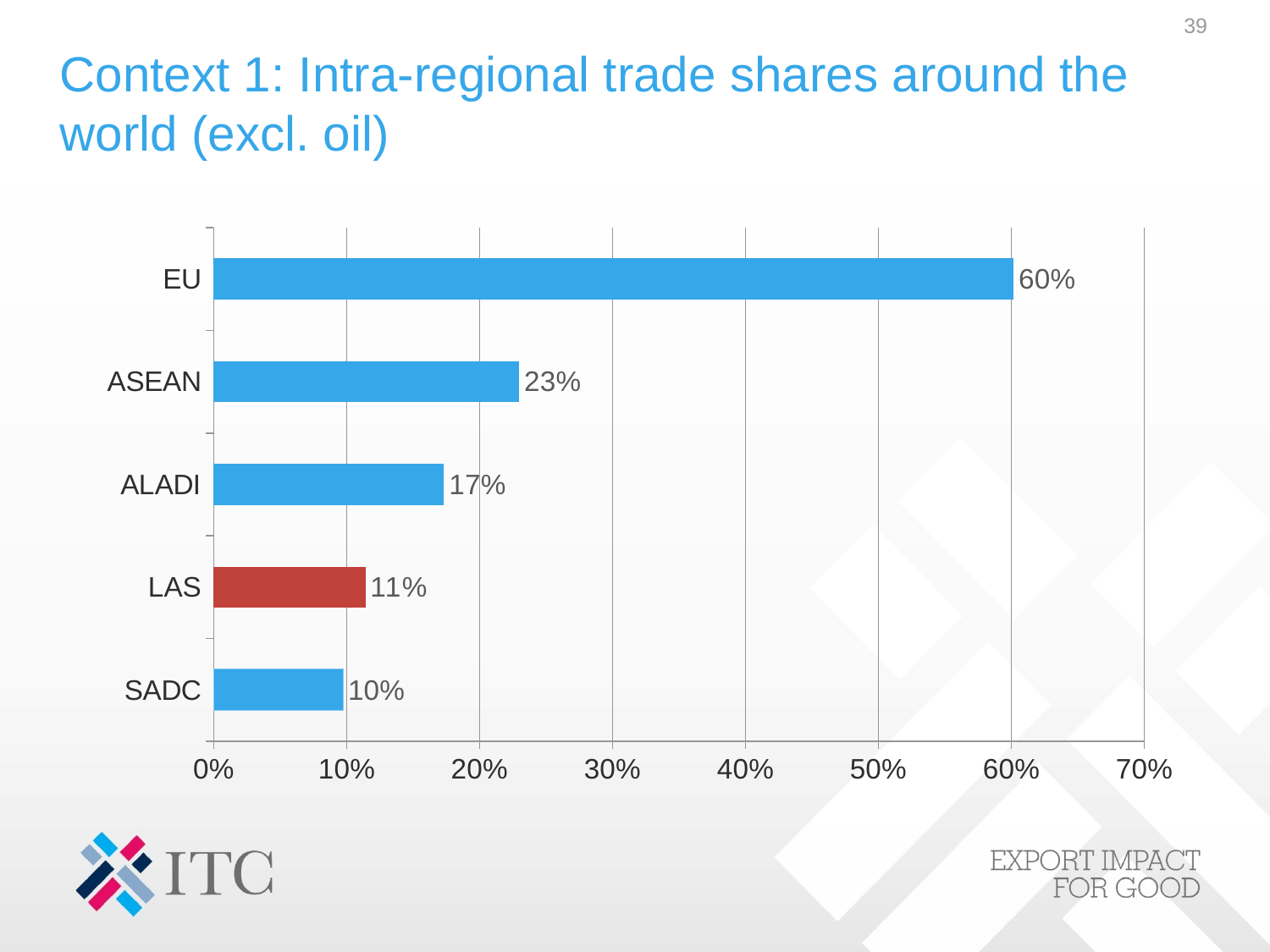

39
# Context 1: Intra-regional trade shares around the world (excl. oil)

### Chart

| Category |  |
|---|---|
| SADC | 0.09739254302860635 |
| LAS | 0.11421940802155855 |
| ALADI | 0.17330614275034348 |
| ASEAN | 0.22992245560956498 |
| EU | 0.6018383373694227 |